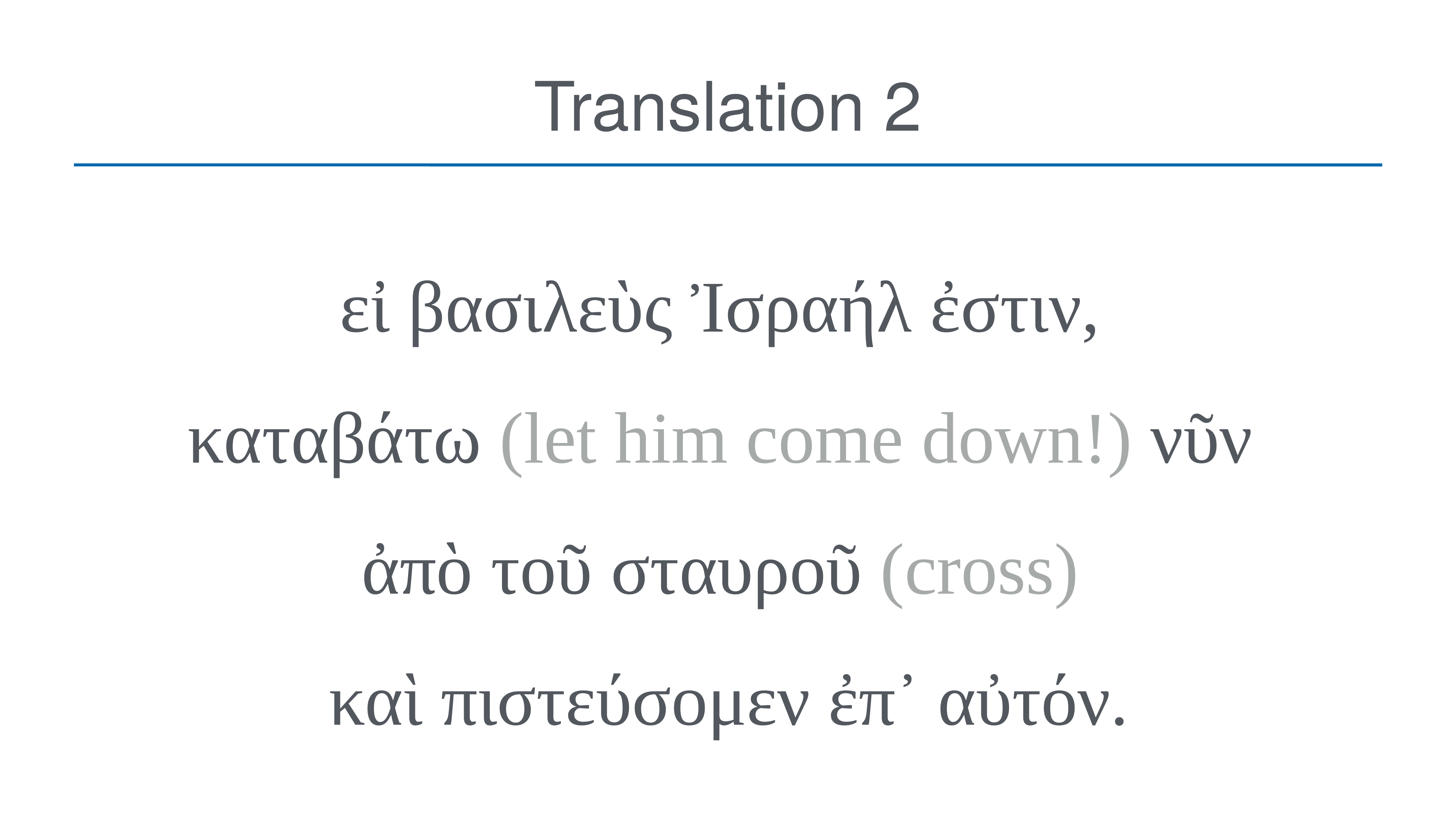

# Translation 2
εἰ βασιλεὺς Ἰσραήλ ἐστιν,
καταβάτω (let him come down!) νῦν
ἀπὸ τοῦ σταυροῦ (cross)
καὶ πιστεύσομεν ἐπ᾽ αὐτόν.